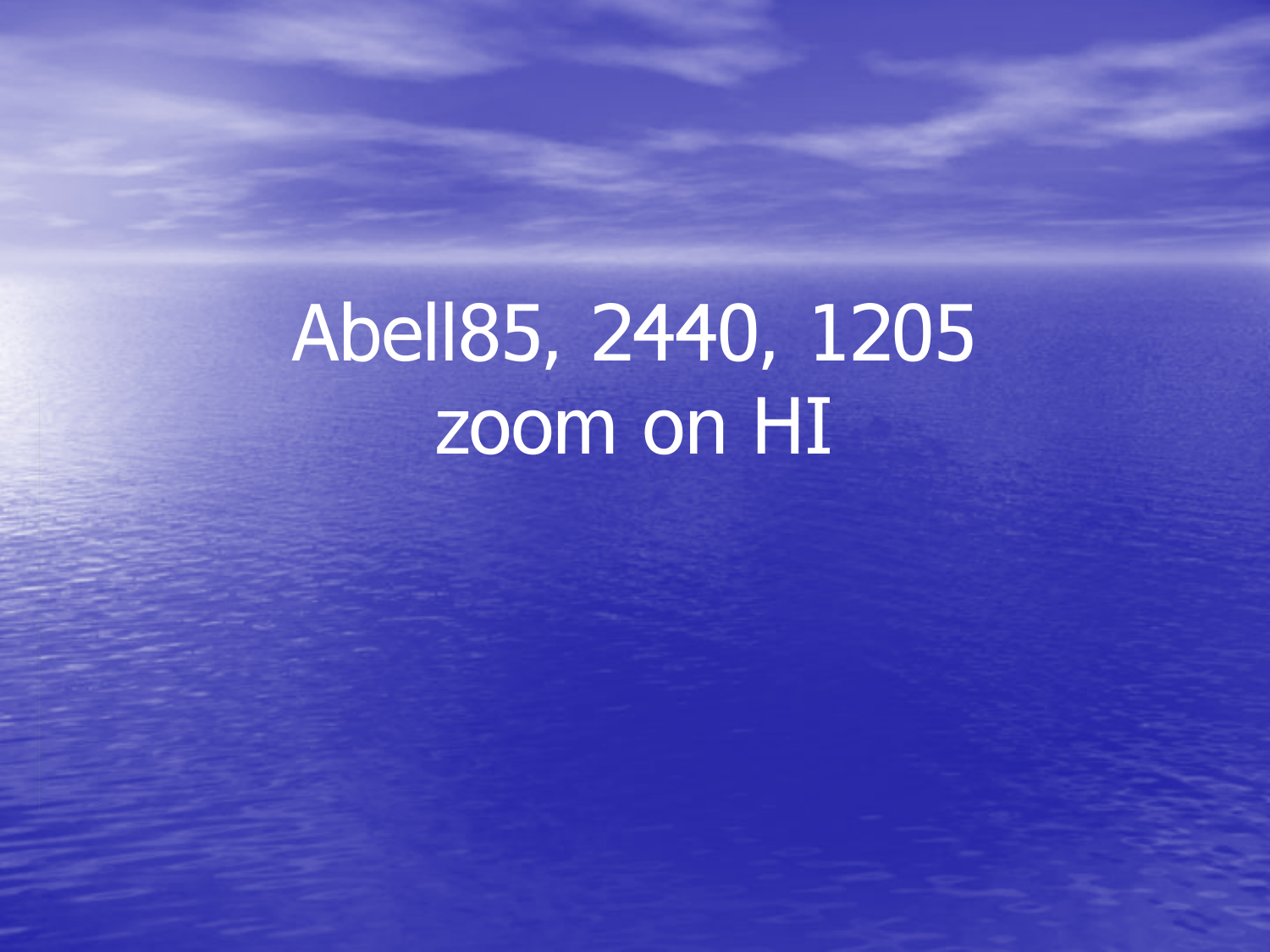

# Abell85, 2440, 1205 zoom on HI